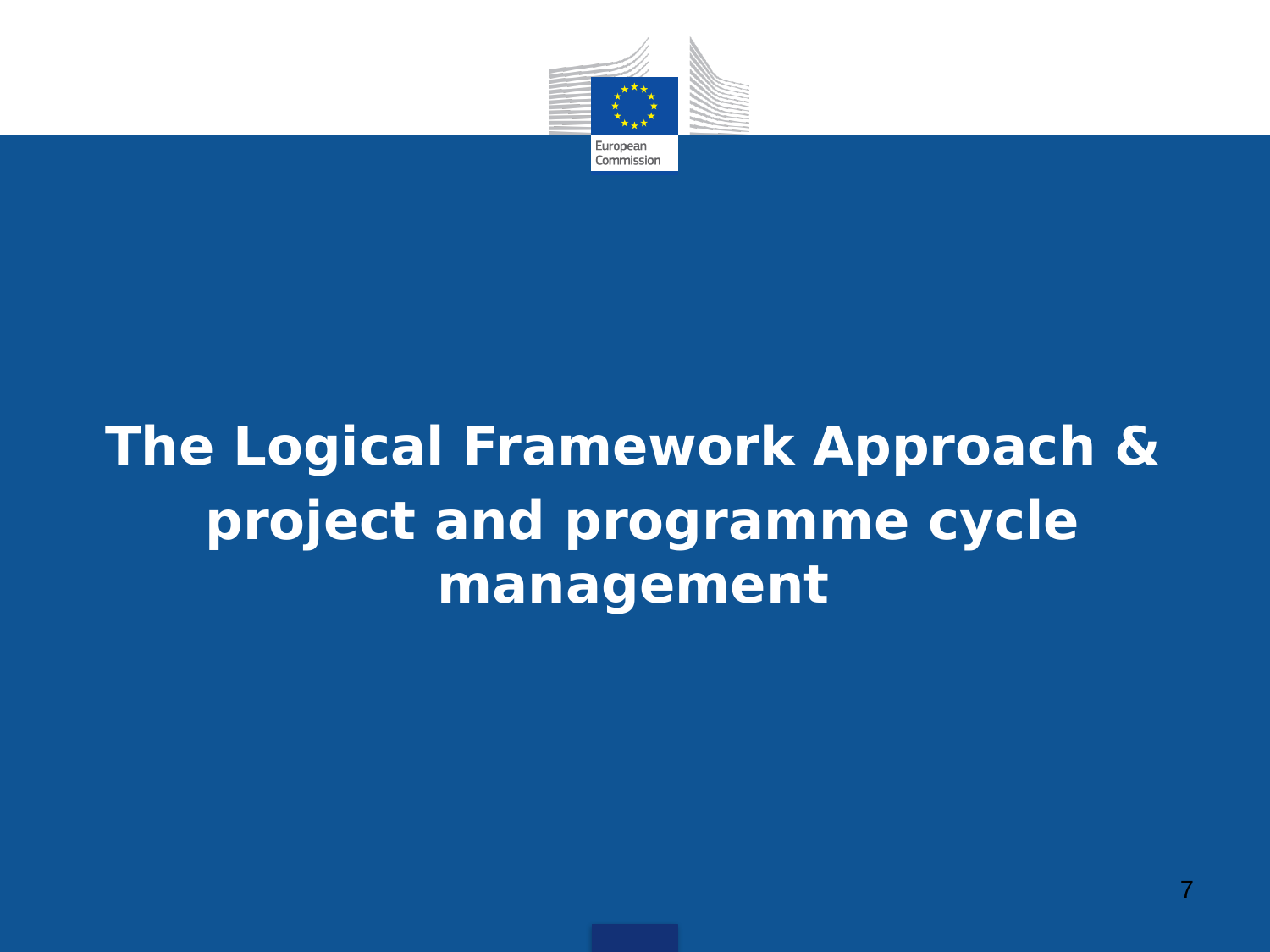

The Logical Framework Approach &
 project and programme cycle management
7